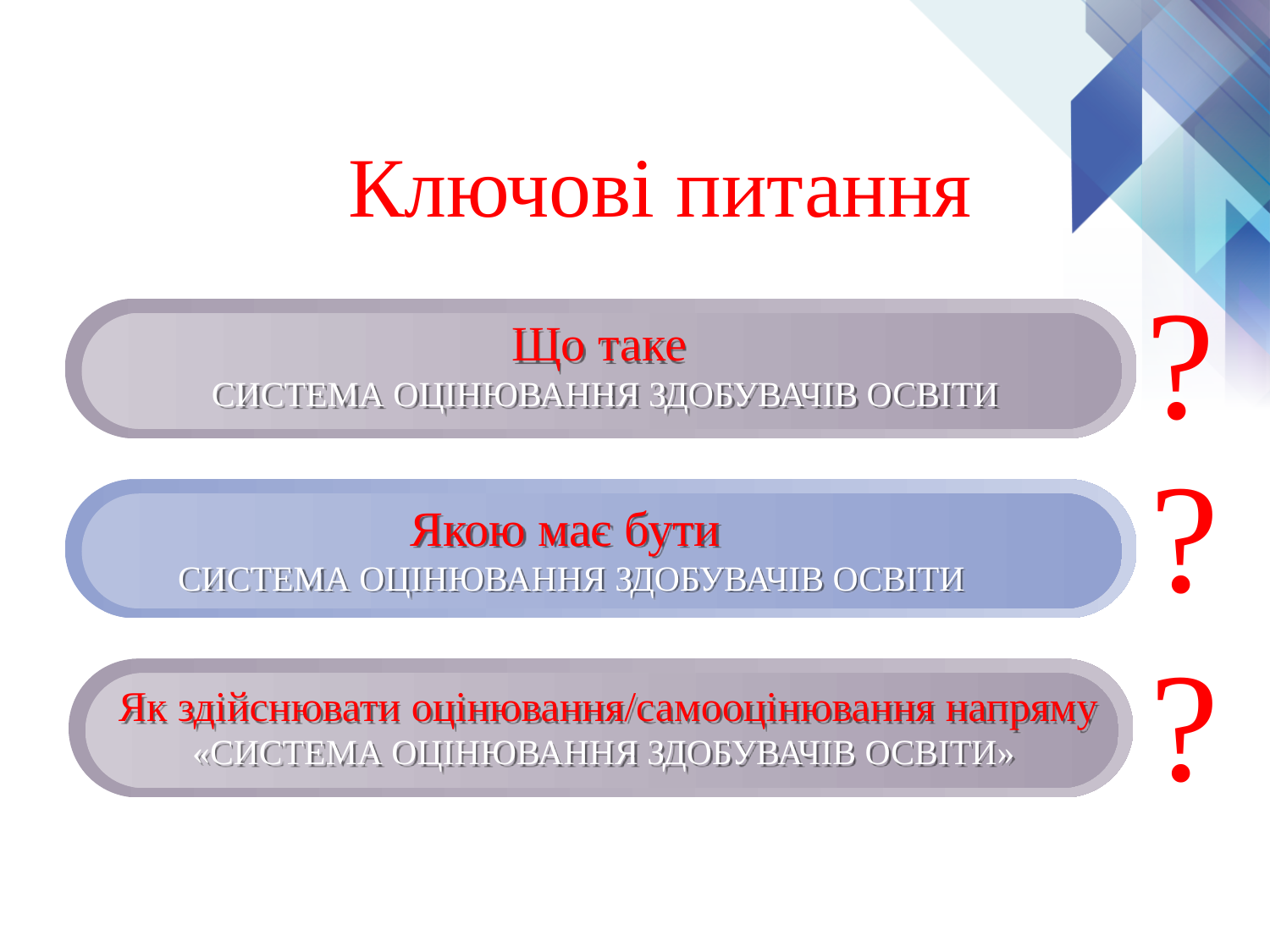

# Ключові питання

Що таке
СИСТЕМА ОЦІНЮВАННЯ ЗДОБУВАЧІВ ОСВІТИ

?

Якою має бути
СИСТЕМА ОЦІНЮВАННЯ ЗДОБУВАЧІВ ОСВІТИ

?

Як здійснювати оцінювання/самооцінювання напряму «СИСТЕМА ОЦІНЮВАННЯ ЗДОБУВАЧІВ ОСВІТИ»

?